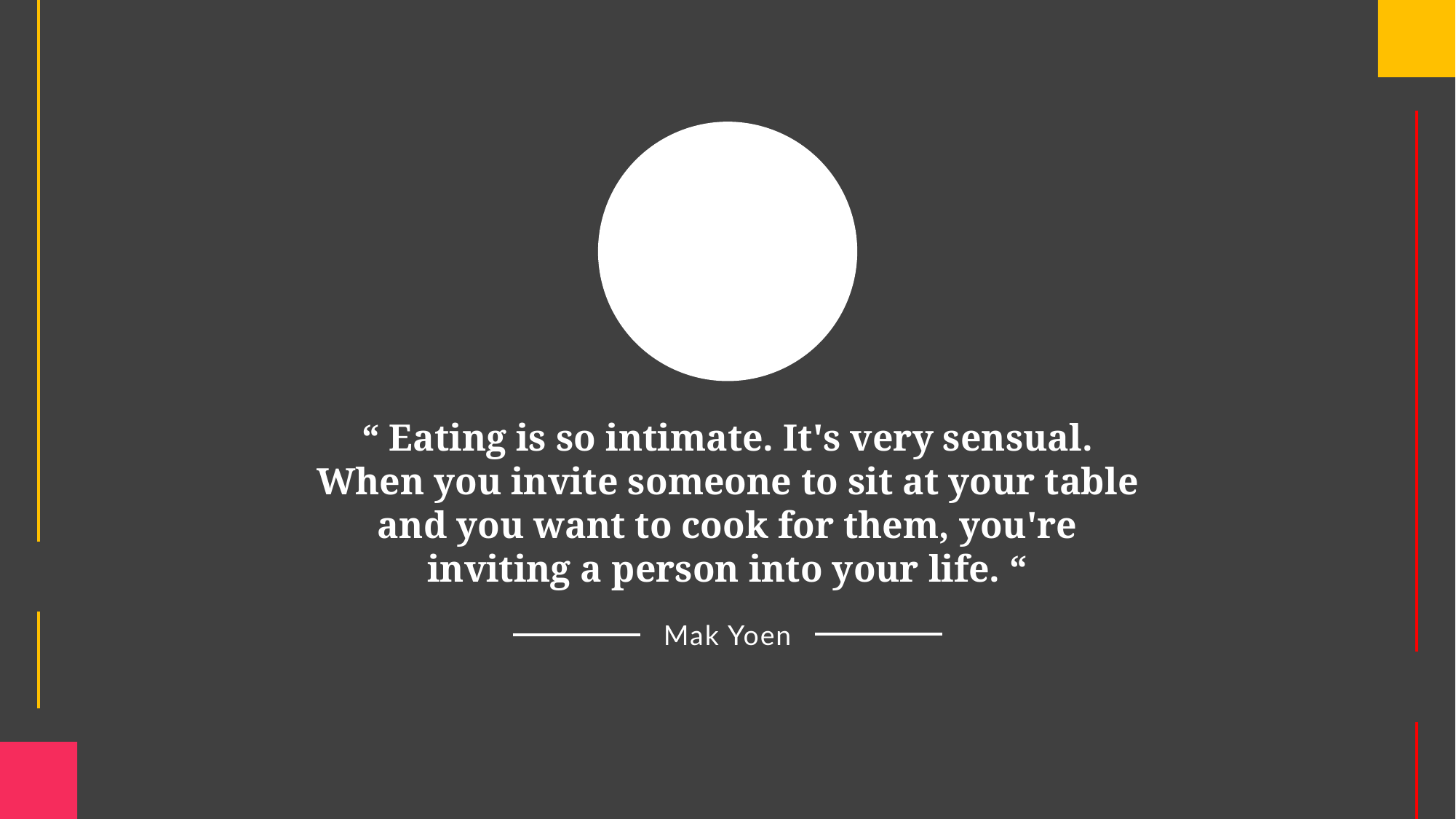

“ Eating is so intimate. It's very sensual. When you invite someone to sit at your table and you want to cook for them, you're inviting a person into your life. “
Mak Yoen